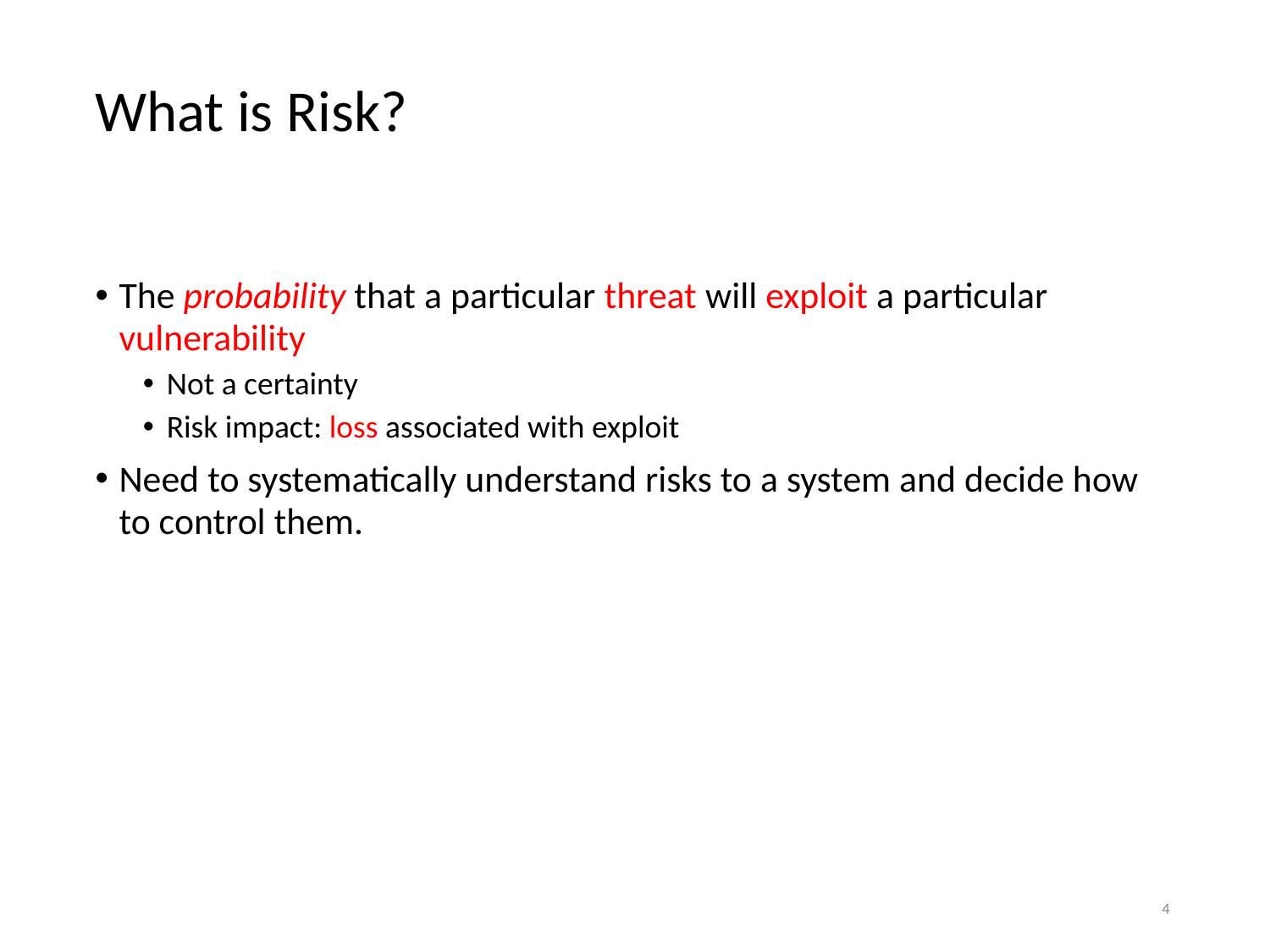

# What is Risk?
The probability that a particular threat will exploit a particular vulnerability
Not a certainty
Risk impact: loss associated with exploit
Need to systematically understand risks to a system and decide how to control them.
4